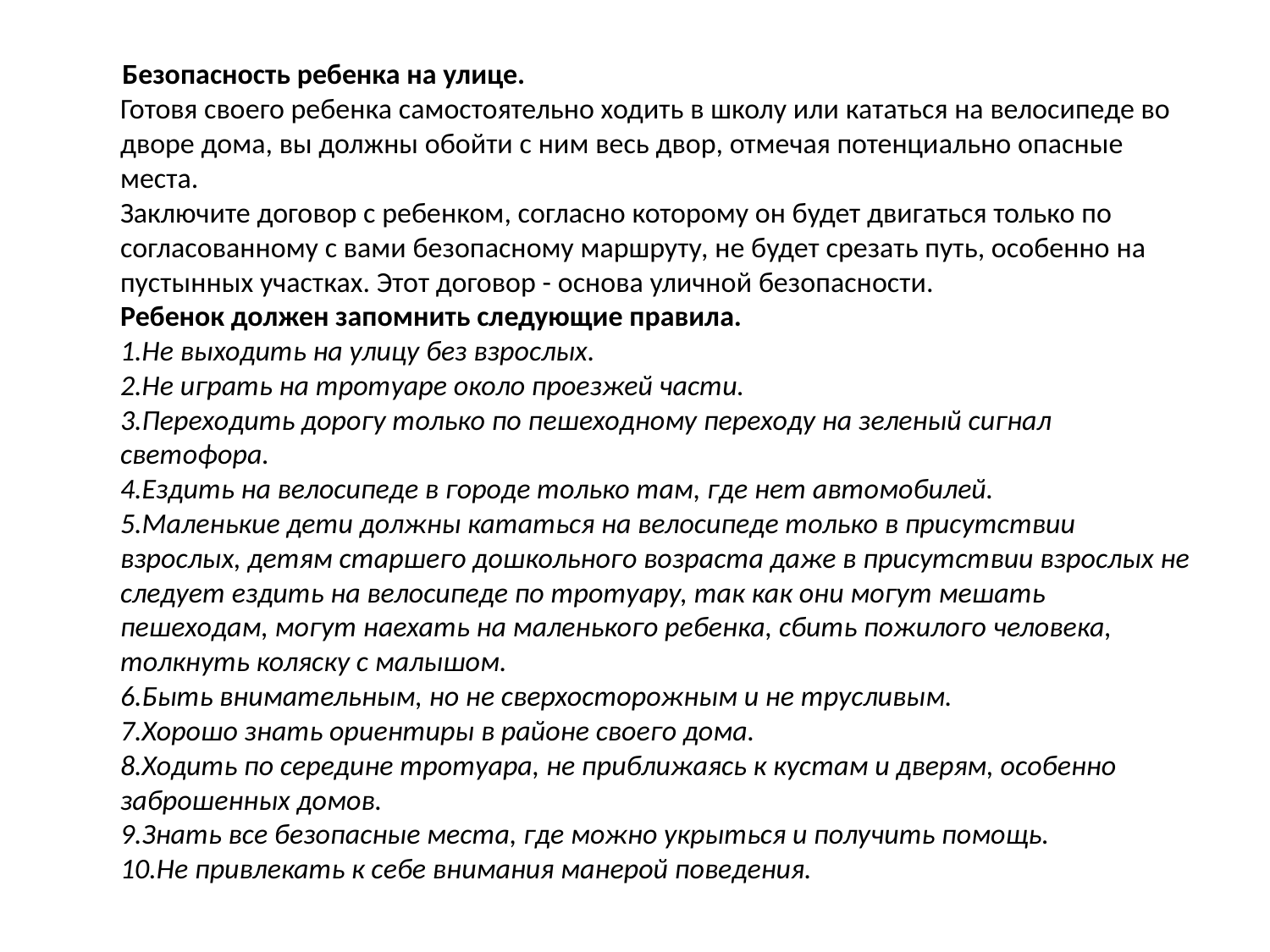

Безопасность ребенка на улице.
Готовя своего ребенка самостоятельно ходить в школу или кататься на велосипеде во дворе дома, вы должны обойти с ним весь двор, отмечая потенциально опасные места. 
Заключите договор с ребенком, согласно которому он будет двигаться только по согласованному с вами безопасному маршруту, не будет срезать путь, особенно на пустынных участках. Этот договор - основа уличной безопасности.
Ребенок должен запомнить следующие правила.
1.Не выходить на улицу без взрослых.
2.Не играть на тротуаре около проезжей части.
3.Переходить дорогу только по пешеходному переходу на зеленый сигнал светофора.
4.Ездить на велосипеде в городе только там, где нет автомобилей.
5.Маленькие дети должны кататься на велосипеде только в присутствии взрослых, детям старшего дошкольного возраста даже в присутствии взрослых не следует ездить на велосипеде по тротуару, так как они могут мешать пешеходам, могут наехать на маленького ребенка, сбить пожилого человека, толкнуть коляску с малышом.
6.Быть внимательным, но не сверхосторожным и не трусливым.
7.Хорошо знать ориентиры в районе своего дома. 
8.Ходить по середине тротуара, не приближаясь к кустам и дверям, особенно заброшенных домов.
9.Знать все безопасные места, где можно укрыться и получить помощь.
10.Не привлекать к себе внимания манерой поведения.